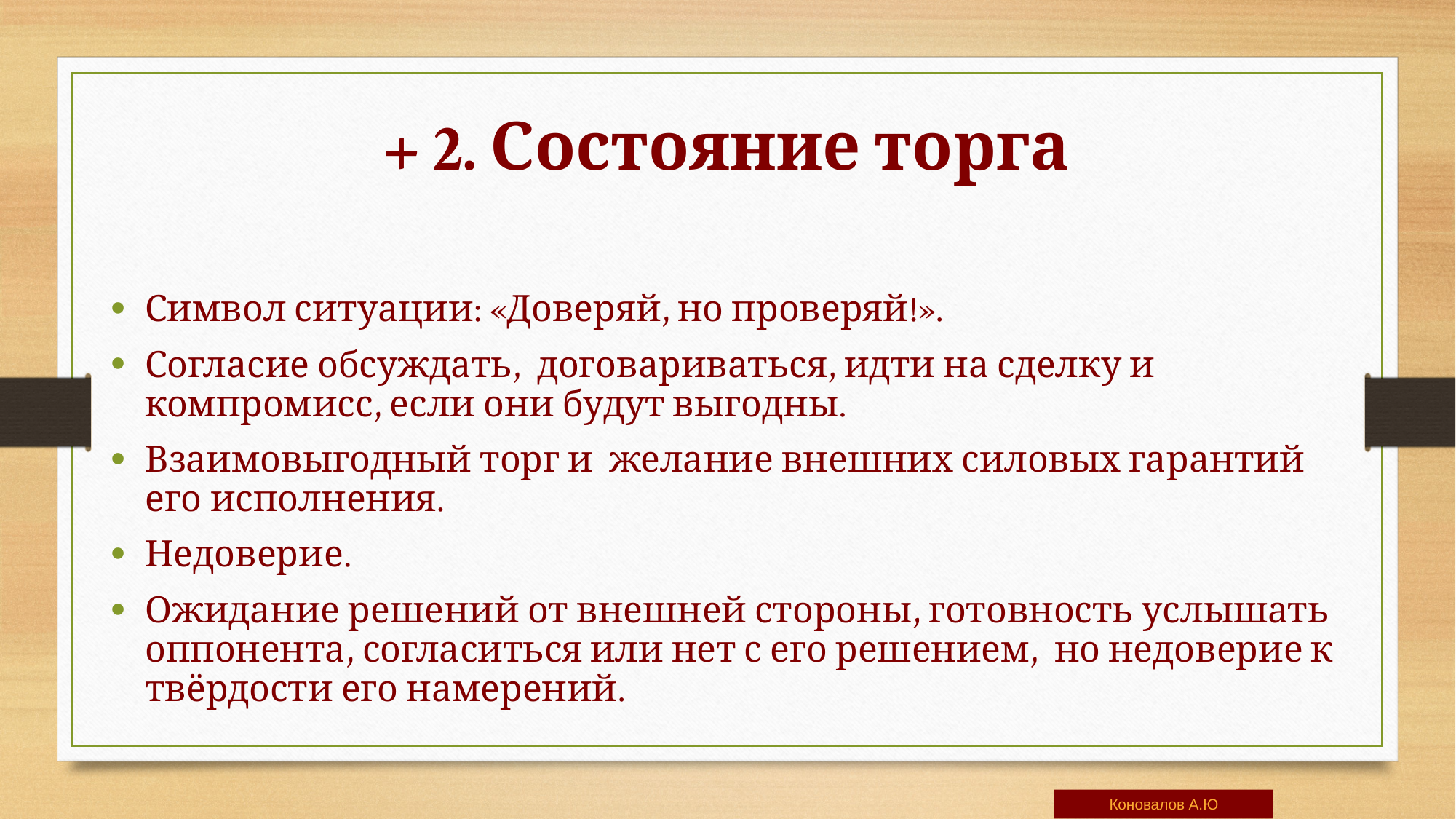

+ 2. Состояние торга
Символ ситуации: «Доверяй, но проверяй!».
Согласие обсуждать,  договариваться, идти на сделку и компромисс, если они будут выгодны.
Взаимовыгодный торг и  желание внешних силовых гарантий его исполнения.
Недоверие.
Ожидание решений от внешней стороны, готовность услышать оппонента, согласиться или нет с его решением,  но недоверие к твёрдости его намерений.
Коновалов А.Ю